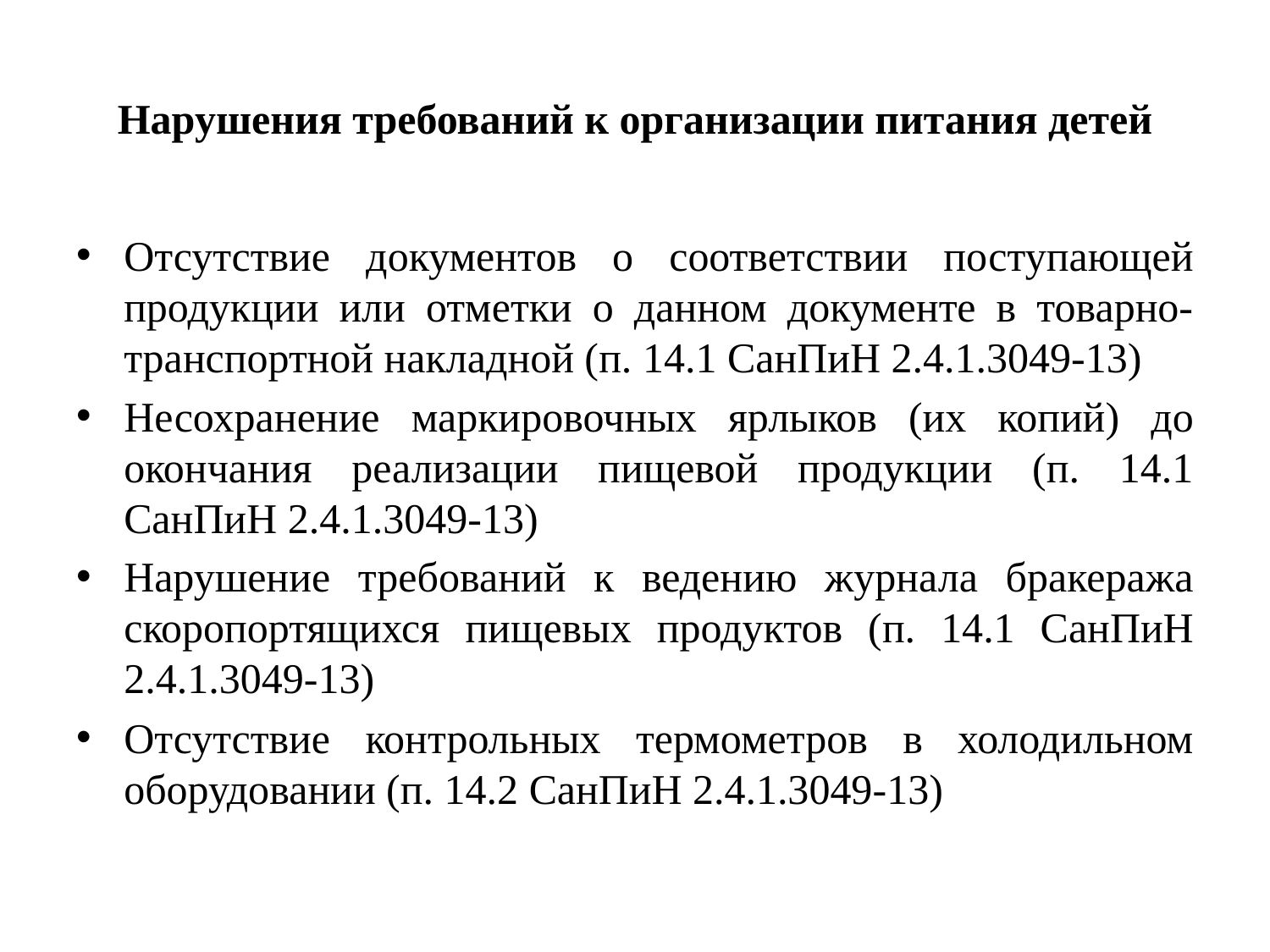

# Нарушения требований к организации питания детей
Отсутствие документов о соответствии поступающей продукции или отметки о данном документе в товарно-транспортной накладной (п. 14.1 СанПиН 2.4.1.3049-13)
Несохранение маркировочных ярлыков (их копий) до окончания реализации пищевой продукции (п. 14.1 СанПиН 2.4.1.3049-13)
Нарушение требований к ведению журнала бракеража скоропортящихся пищевых продуктов (п. 14.1 СанПиН 2.4.1.3049-13)
Отсутствие контрольных термометров в холодильном оборудовании (п. 14.2 СанПиН 2.4.1.3049-13)